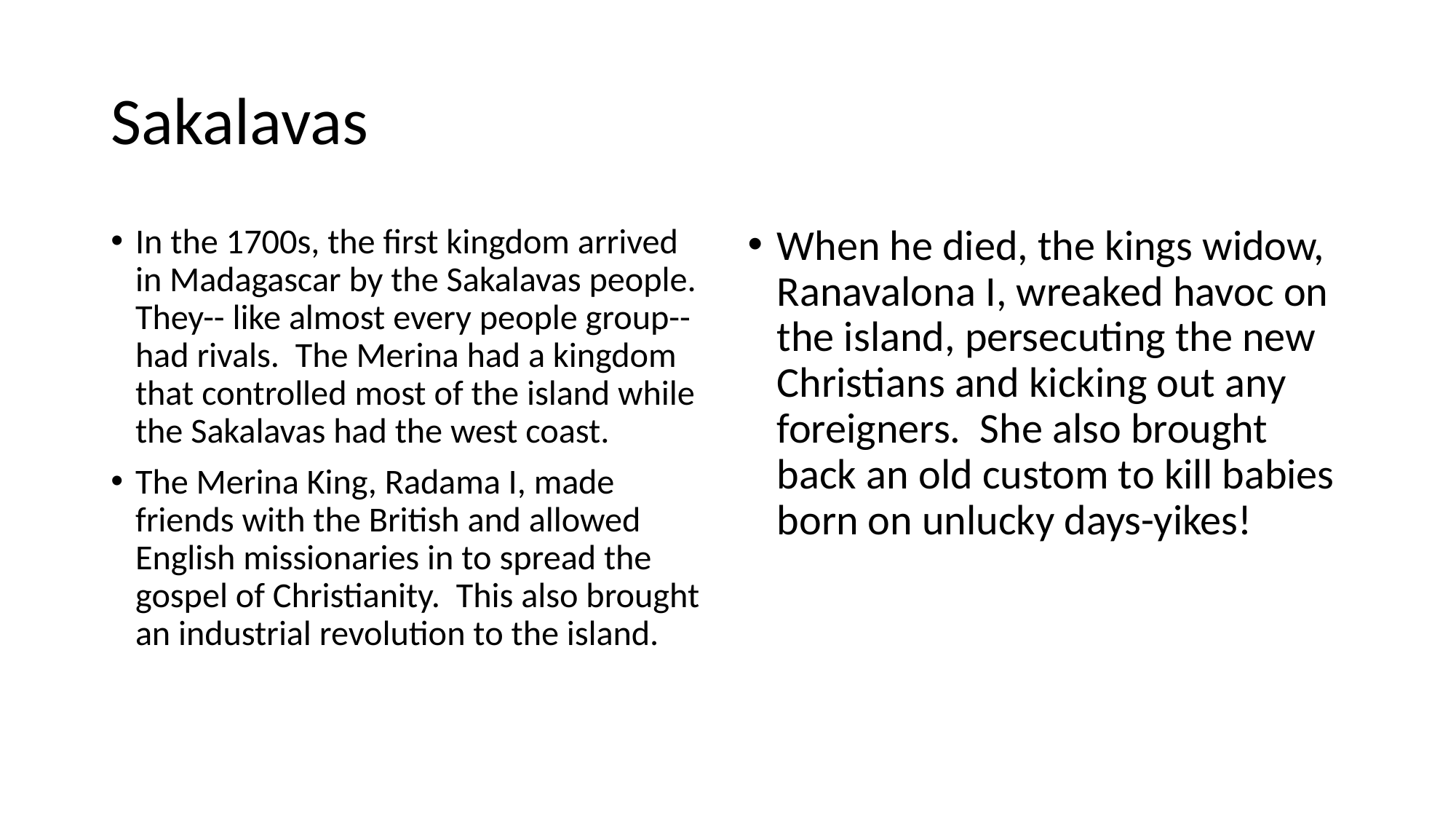

# Sakalavas
In the 1700s, the first kingdom arrived in Madagascar by the Sakalavas people.  They-- like almost every people group-- had rivals.  The Merina had a kingdom that controlled most of the island while the Sakalavas had the west coast.
The Merina King, Radama I, made friends with the British and allowed English missionaries in to spread the gospel of Christianity.  This also brought an industrial revolution to the island.
When he died, the kings widow, Ranavalona I, wreaked havoc on the island, persecuting the new Christians and kicking out any foreigners.  She also brought back an old custom to kill babies born on unlucky days-yikes!